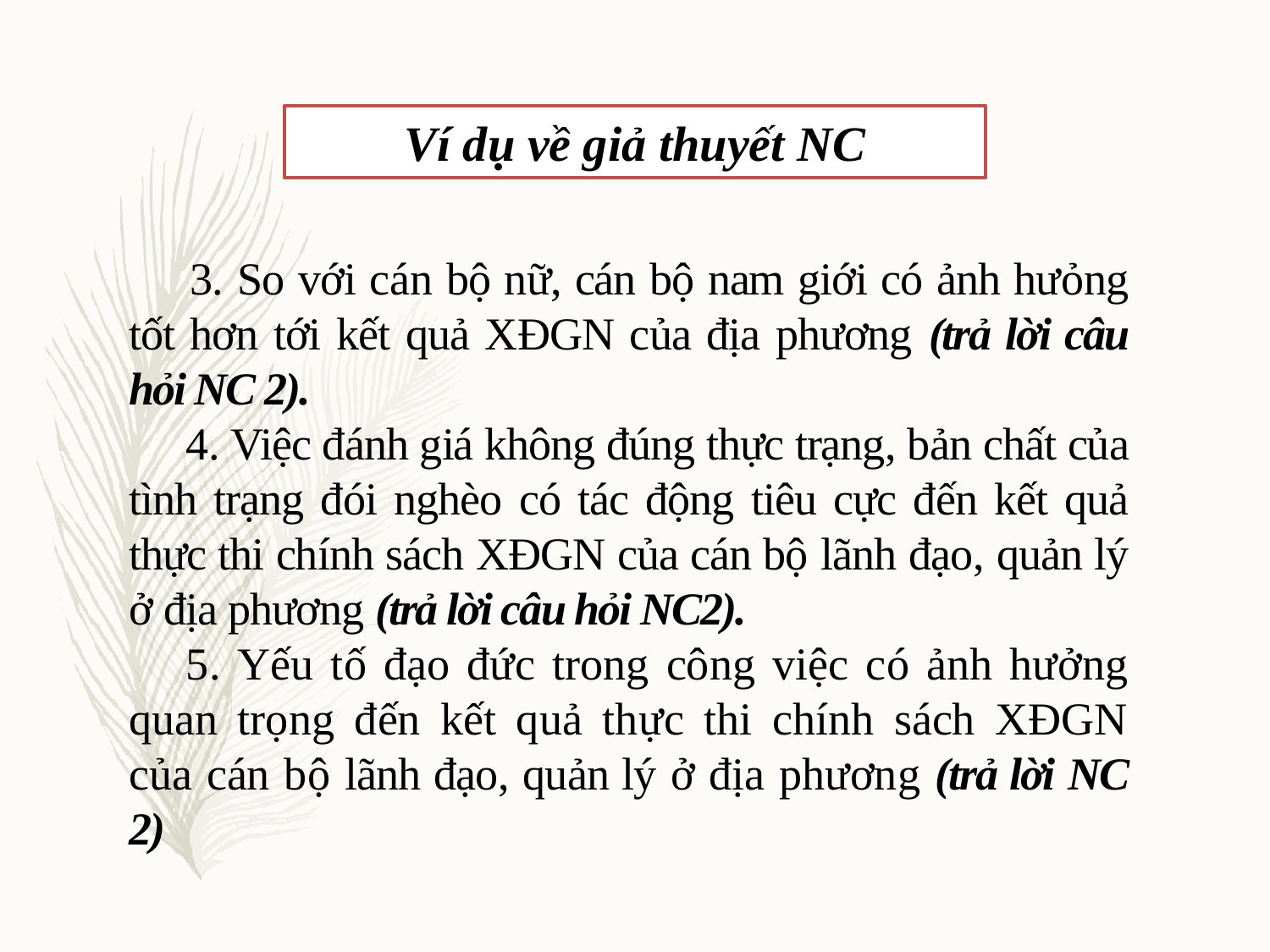

Ví dụ về giả thuyết NC
	3. So với cán bộ nữ, cán bộ nam giới có ảnh hưỏng tốt hơn tới kết quả XĐGN của địa phương (trả lời câu hỏi NC 2).
	4. Việc đánh giá không đúng thực trạng, bản chất của tình trạng đói nghèo có tác động tiêu cực đến kết quả thực thi chính sách XĐGN của cán bộ lãnh đạo, quản lý ở địa phương (trả lời câu hỏi NC2).
	5. Yếu tố đạo đức trong công việc có ảnh hưởng quan trọng đến kết quả thực thi chính sách XĐGN của cán bộ lãnh đạo, quản lý ở địa phương (trả lời NC 2)